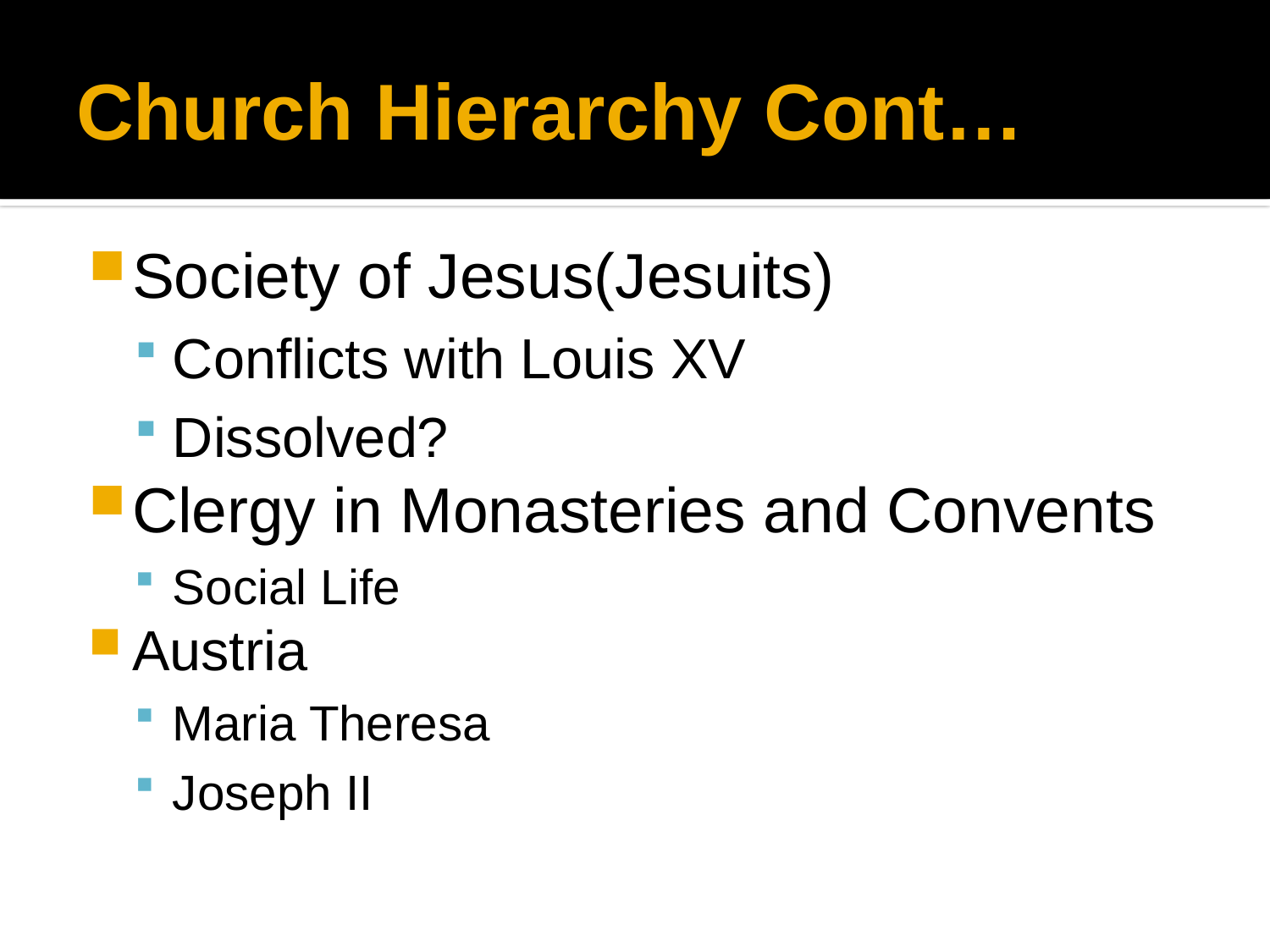

# Church Hierarchy Cont…
Society of Jesus(Jesuits)
Conflicts with Louis XV
Dissolved?
Clergy in Monasteries and Convents
Social Life
Austria
Maria Theresa
Joseph II